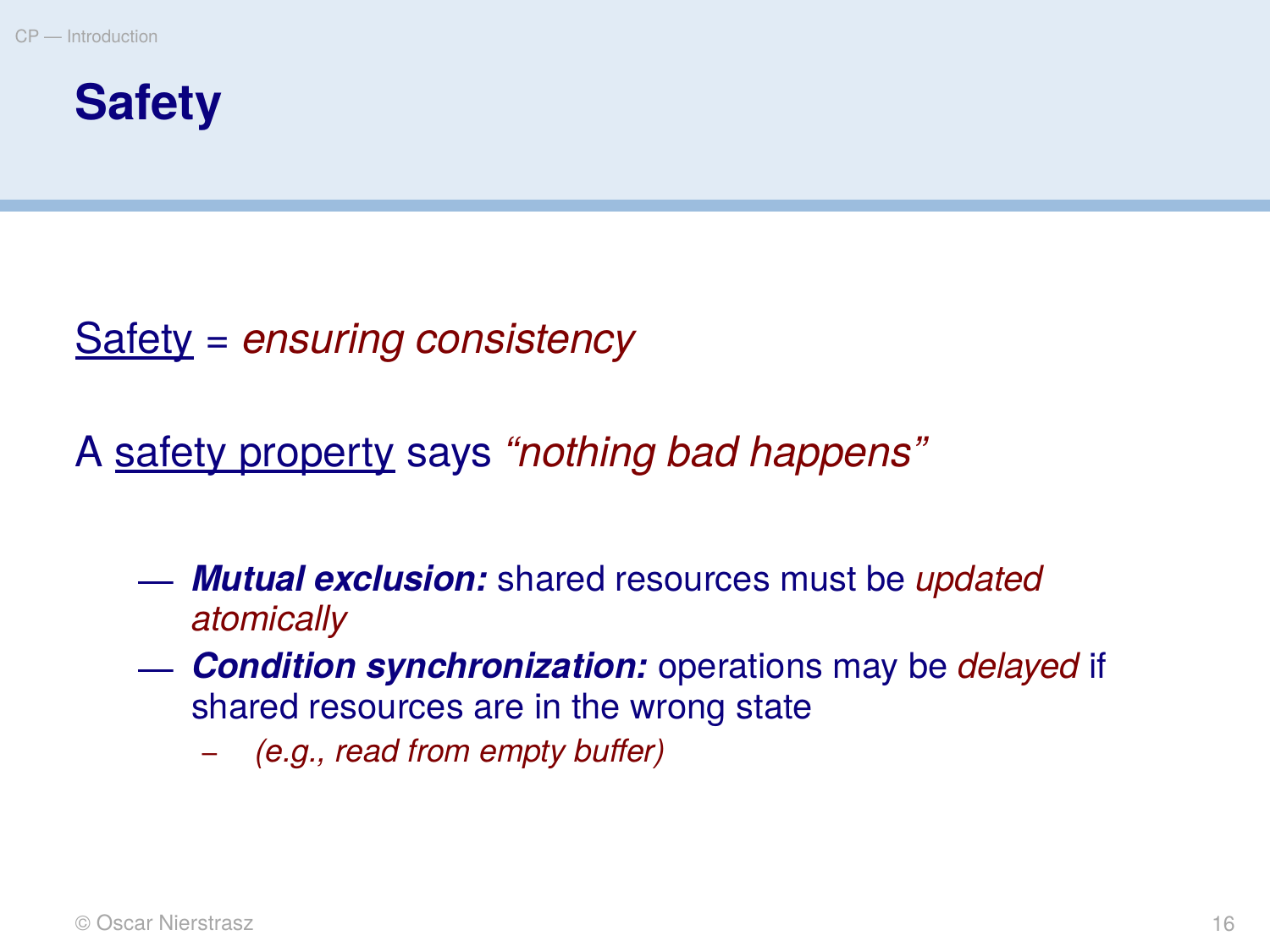

CP — Introduction
# Safety
Safety = ensuring consistency

A safety property says “nothing bad happens”

Mutual exclusion: shared resources must be updated atomically
Condition synchronization: operations may be delayed if shared resources are in the wrong state
(e.g., read from empty buffer)
© Oscar Nierstrasz
16